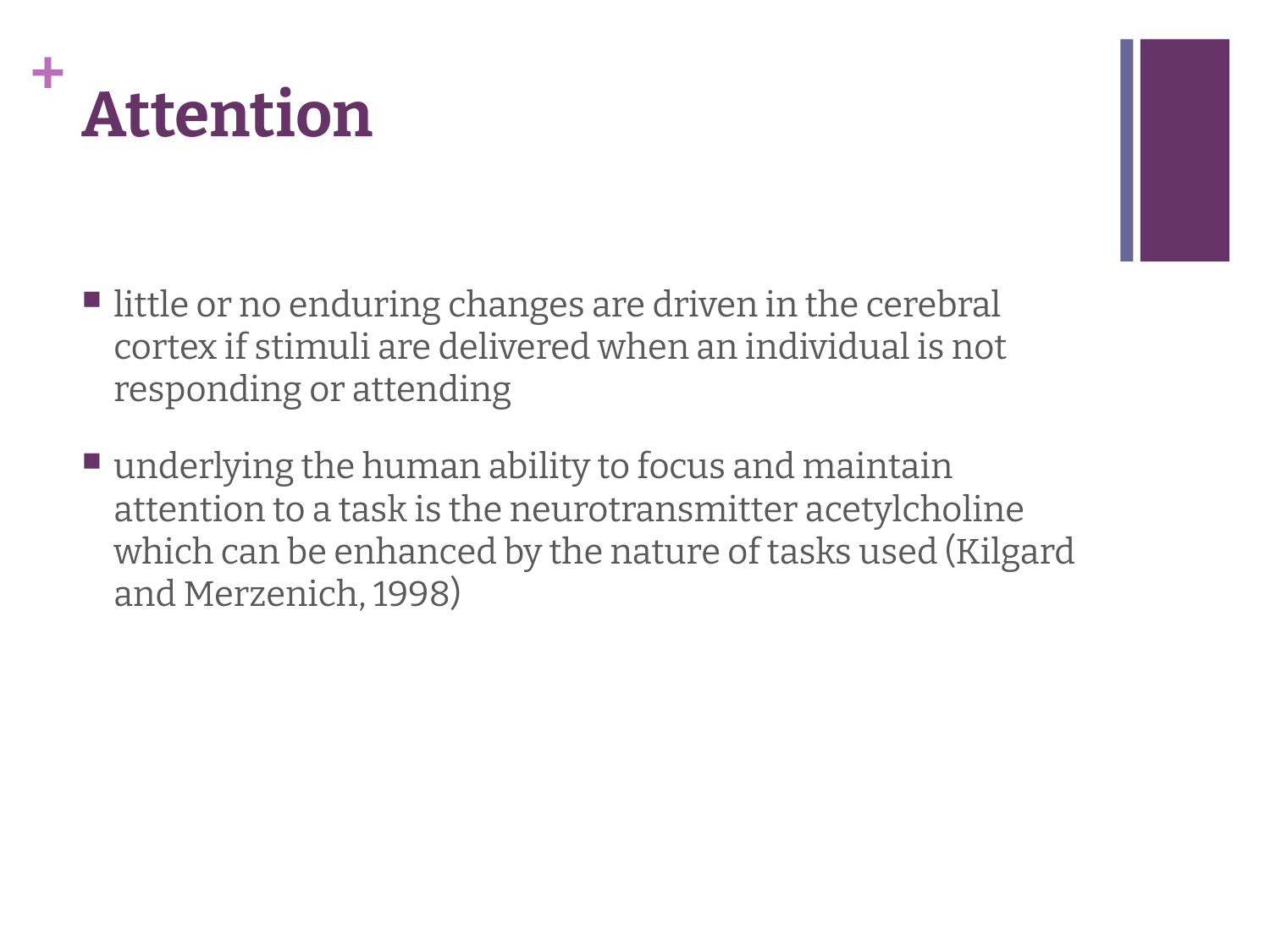

# Attention
little or no enduring changes are driven in the cerebral cortex if stimuli are delivered when an individual is not responding or attending
underlying the human ability to focus and maintain attention to a task is the neurotransmitter acetylcholine which can be enhanced by the nature of tasks used (Kilgard and Merzenich, 1998)